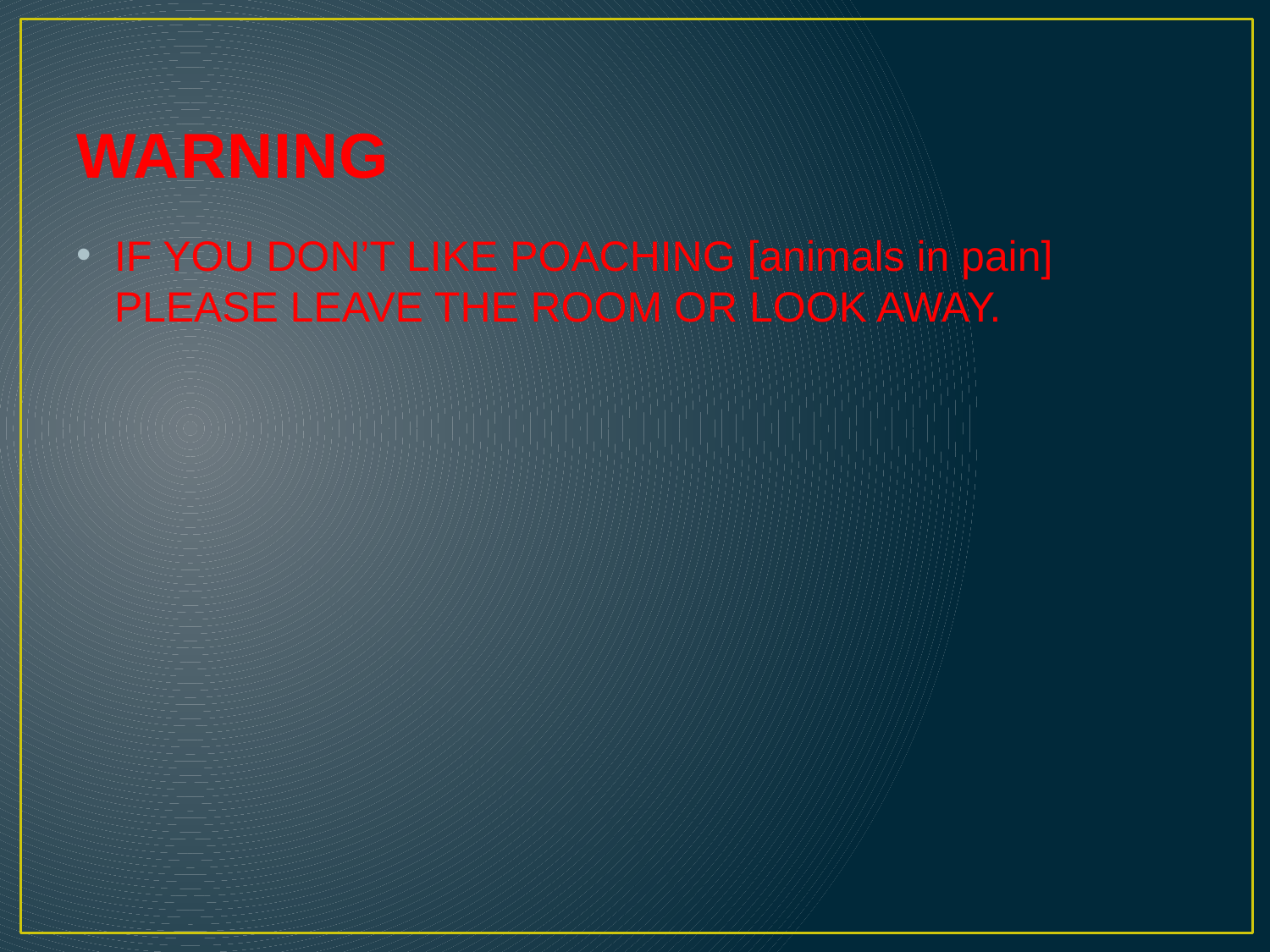

# WARNING
IF YOU DON’T LIKE POACHING [animals in pain] PLEASE LEAVE THE ROOM OR LOOK AWAY.